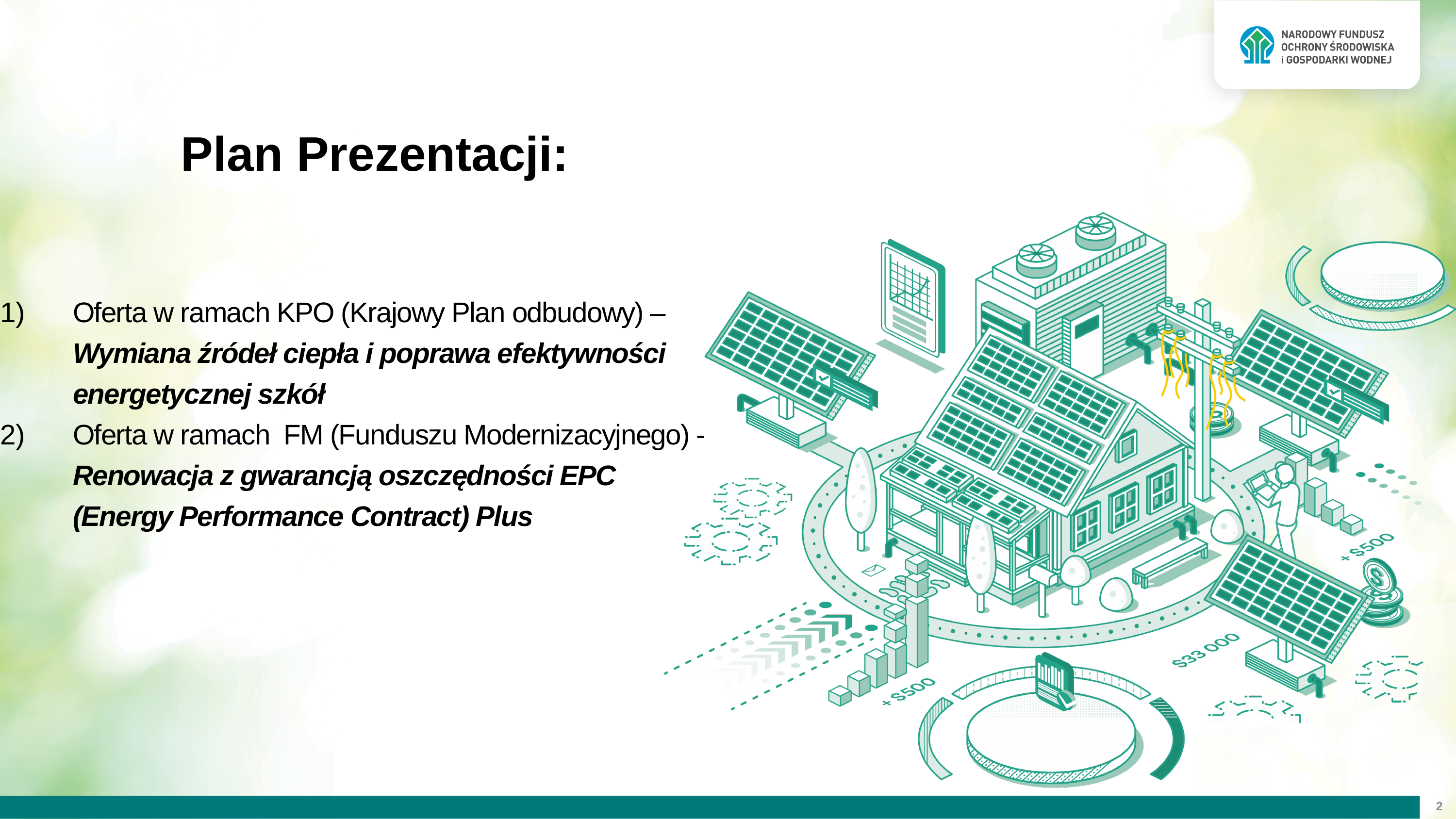

Plan Prezentacji:
Oferta w ramach KPO (Krajowy Plan odbudowy) – Wymiana źródeł ciepła i poprawa efektywności energetycznej szkół
Oferta w ramach  FM (Funduszu Modernizacyjnego) - Renowacja z gwarancją oszczędności EPC (Energy Performance Contract) Plus

2